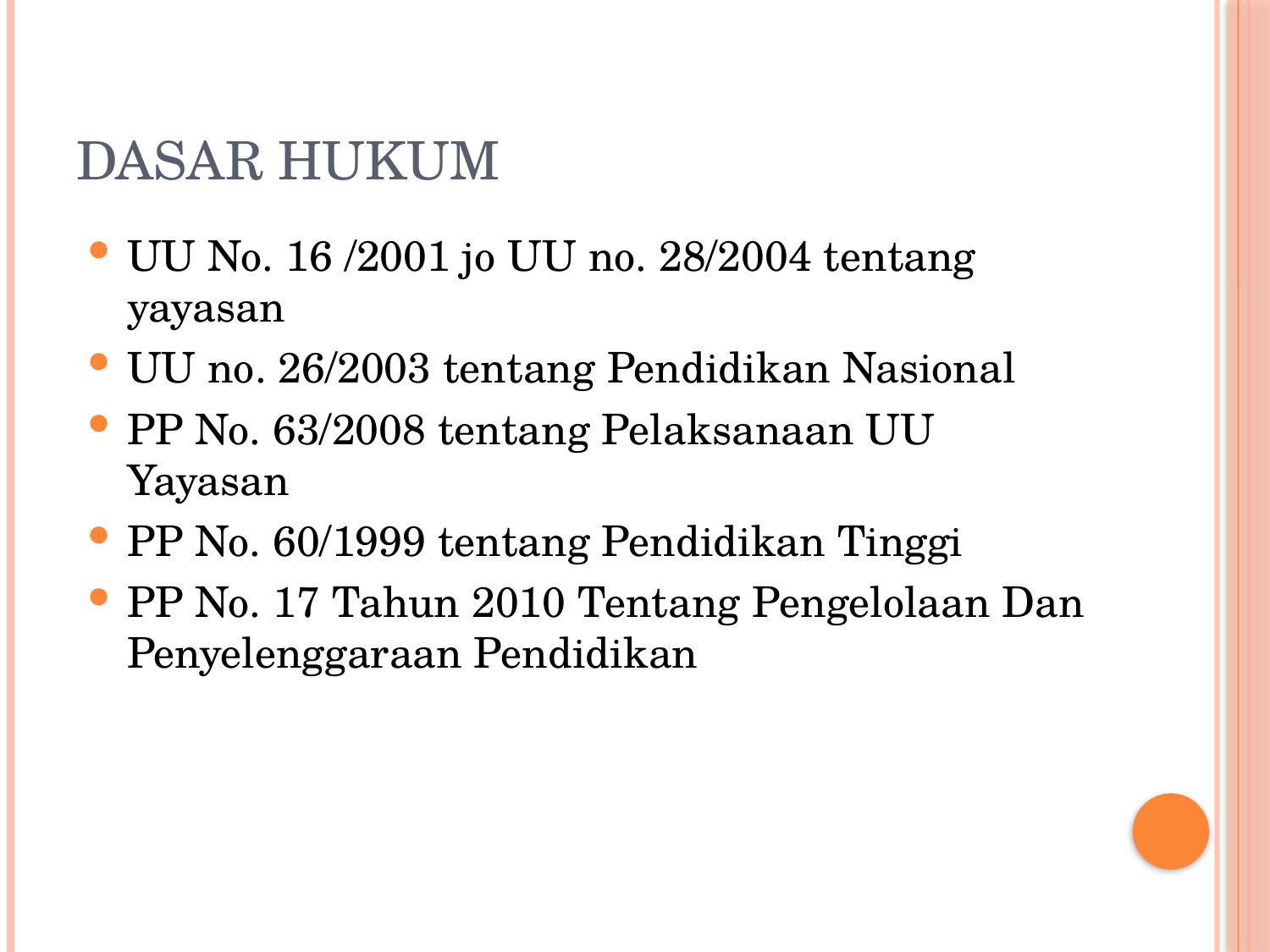

# Dasar Hukum
UU No. 16 /2001 jo UU no. 28/2004 tentang yayasan
UU no. 26/2003 tentang Pendidikan Nasional
PP No. 63/2008 tentang Pelaksanaan UU Yayasan
PP No. 60/1999 tentang Pendidikan Tinggi
PP No. 17 Tahun 2010 Tentang Pengelolaan Dan Penyelenggaraan Pendidikan